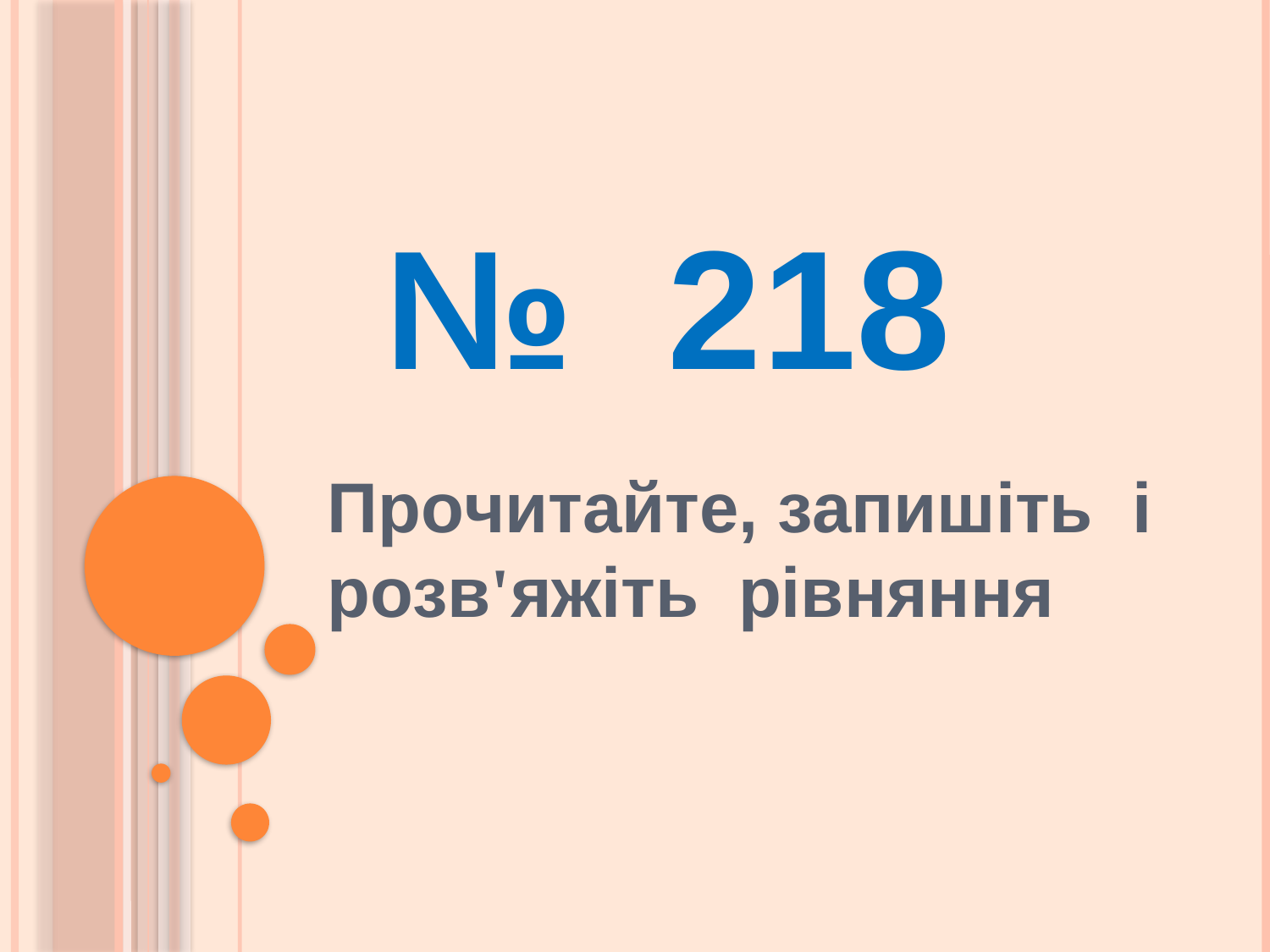

# №  218
Прочитайте, запишіть  і розв'яжіть  рівняння